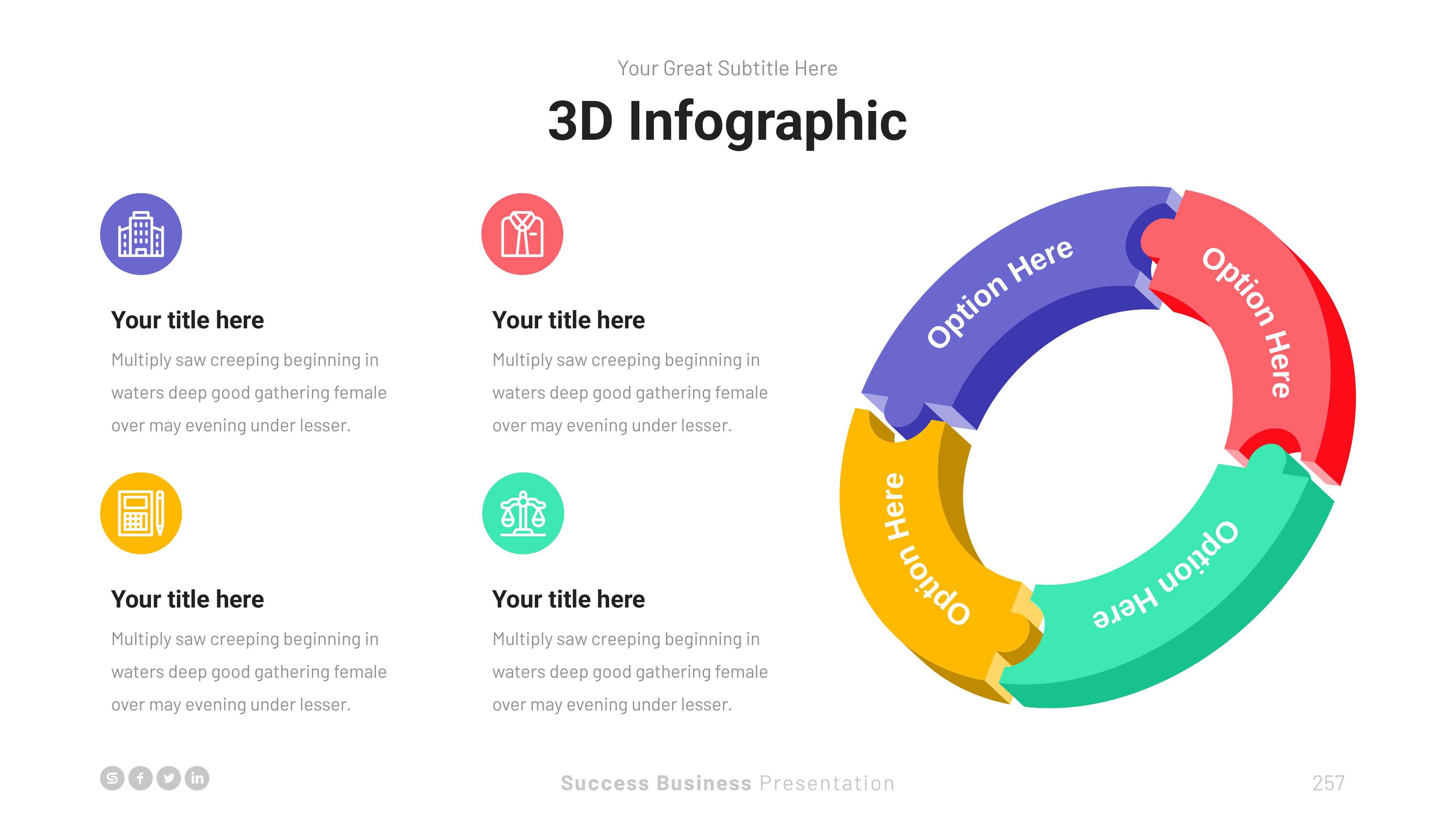

Your Great Subtitle Here
3D Infographic

Option Here

Option Here

Your title here
Multiply saw creeping beginning in waters deep good gathering female over may evening under lesser.
Your title here
Multiply saw creeping beginning in waters deep good gathering female over may evening under lesser.

Option Here
Option Here

Your title here
Multiply saw creeping beginning in waters deep good gathering female over may evening under lesser.
Your title here
Multiply saw creeping beginning in waters deep good gathering female over may evening under lesser.